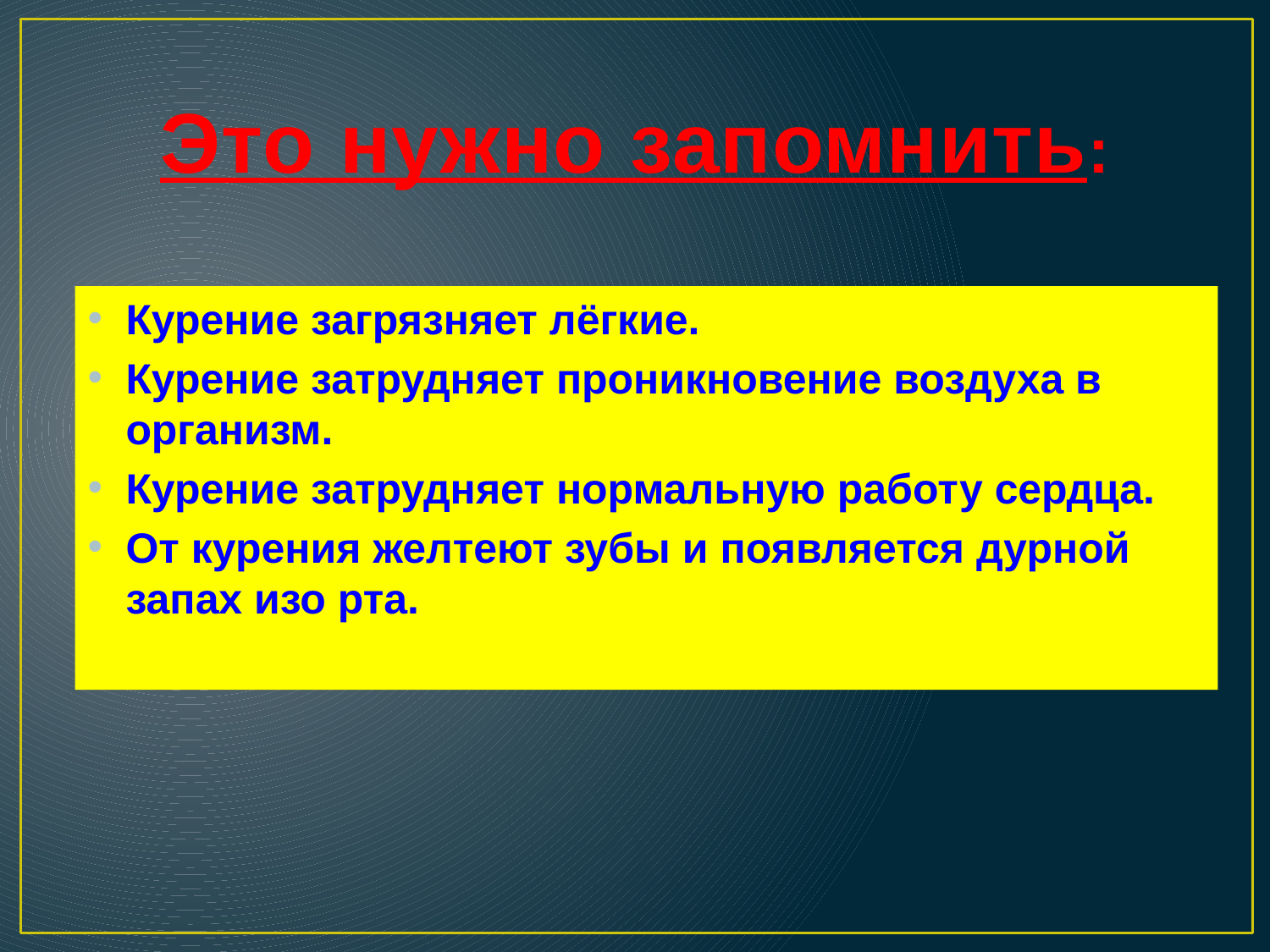

# Это нужно запомнить:
Курение загрязняет лёгкие.
Курение затрудняет проникновение воздуха в организм.
Курение затрудняет нормальную работу сердца.
От курения желтеют зубы и появляется дурной запах изо рта.